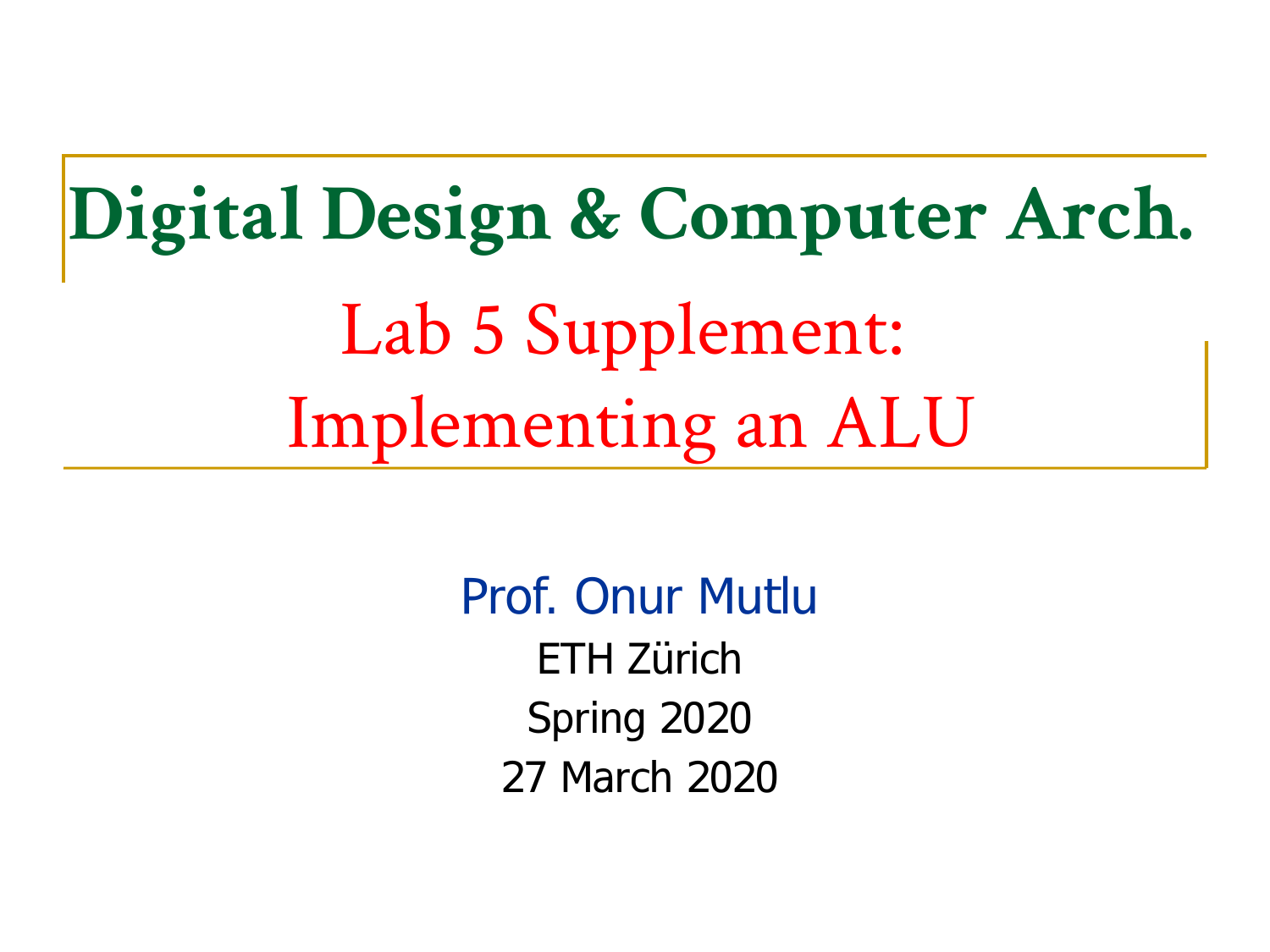

# Digital Design & Computer Arch. Lab 5 Supplement: Implementing an ALU

Prof. Onur Mutlu
ETH Zürich
Spring 2020
27 March 2020